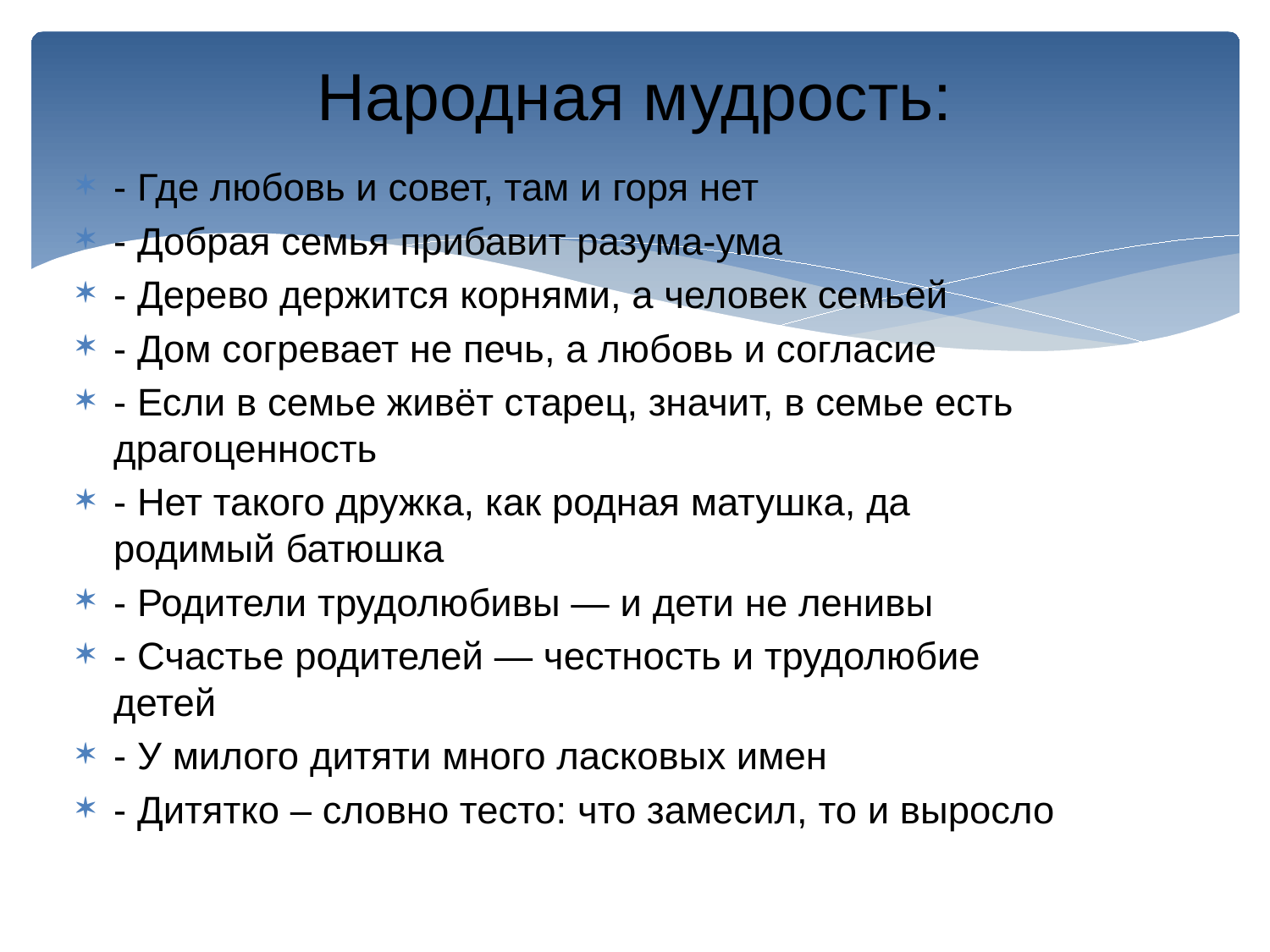

# Народная мудрость:
- Где любовь и совет, там и горя нет
- Добрая семья прибавит разума-ума
- Дерево держится корнями, а человек семьей
- Дом согревает не печь, а любовь и согласие
- Если в семье живёт старец, значит, в семье есть драгоценность
- Нет такого дружка, как родная матушка, да родимый батюшка
- Родители трудолюбивы — и дети не ленивы
- Счастье родителей — честность и трудолюбие детей
- У милого дитяти много ласковых имен
- Дитятко – словно тесто: что замесил, то и выросло